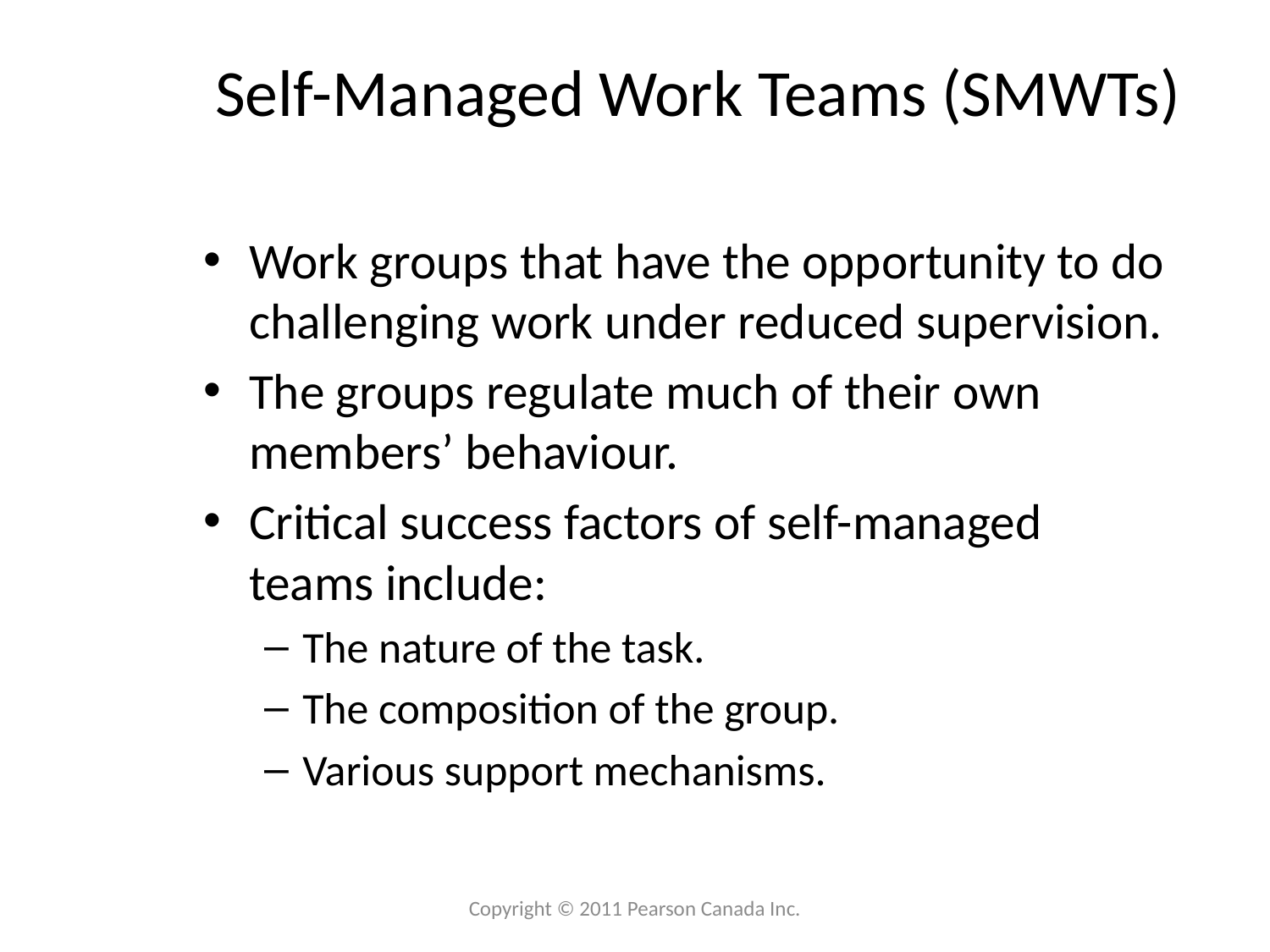

# Self-Managed Work Teams (SMWTs)
Work groups that have the opportunity to do challenging work under reduced supervision.
The groups regulate much of their own members’ behaviour.
Critical success factors of self-managed teams include:
The nature of the task.
The composition of the group.
Various support mechanisms.
Copyright © 2011 Pearson Canada Inc.